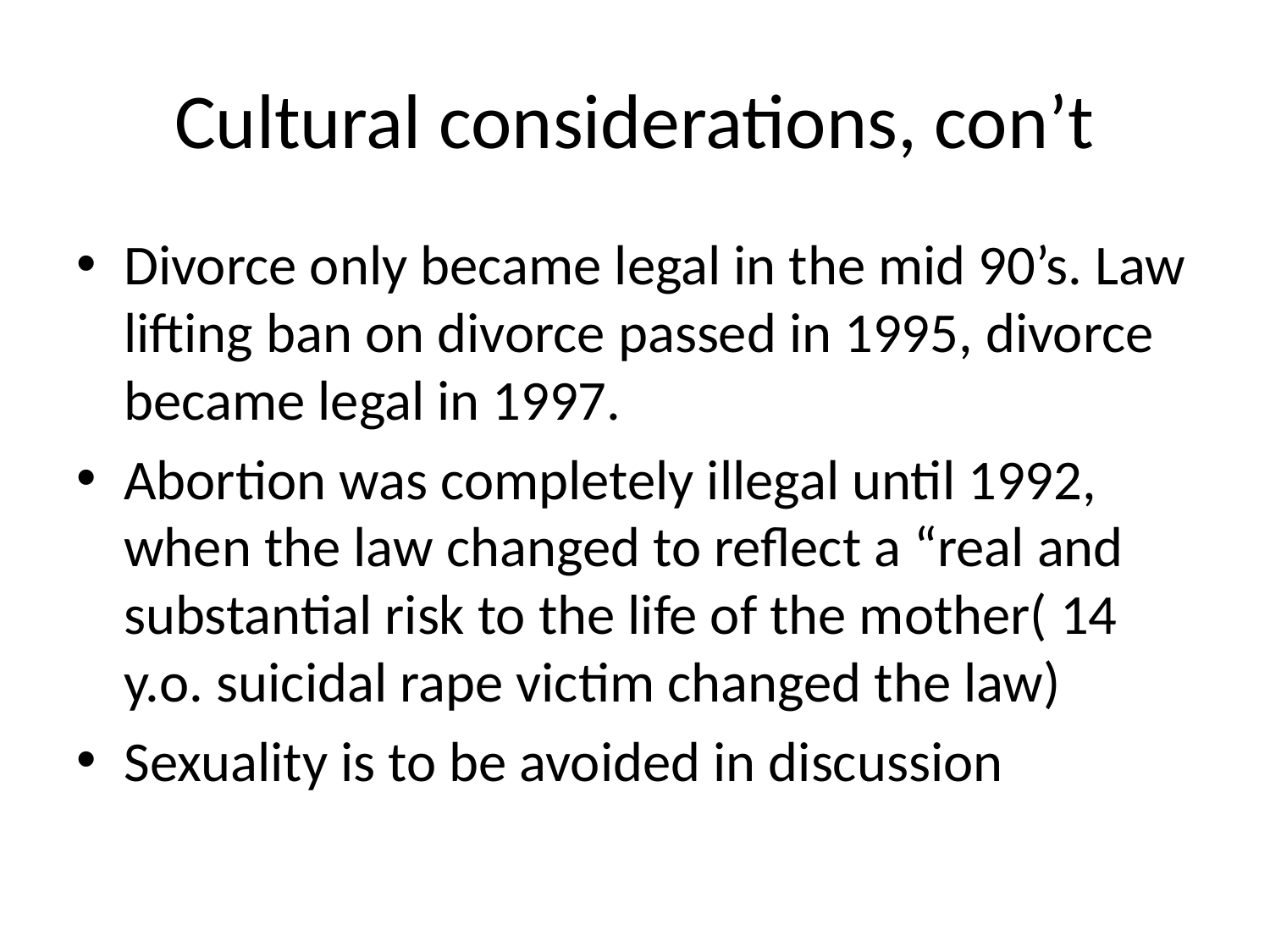

# Cultural considerations, con’t
Divorce only became legal in the mid 90’s. Law lifting ban on divorce passed in 1995, divorce became legal in 1997.
Abortion was completely illegal until 1992, when the law changed to reflect a “real and substantial risk to the life of the mother( 14 y.o. suicidal rape victim changed the law)
Sexuality is to be avoided in discussion